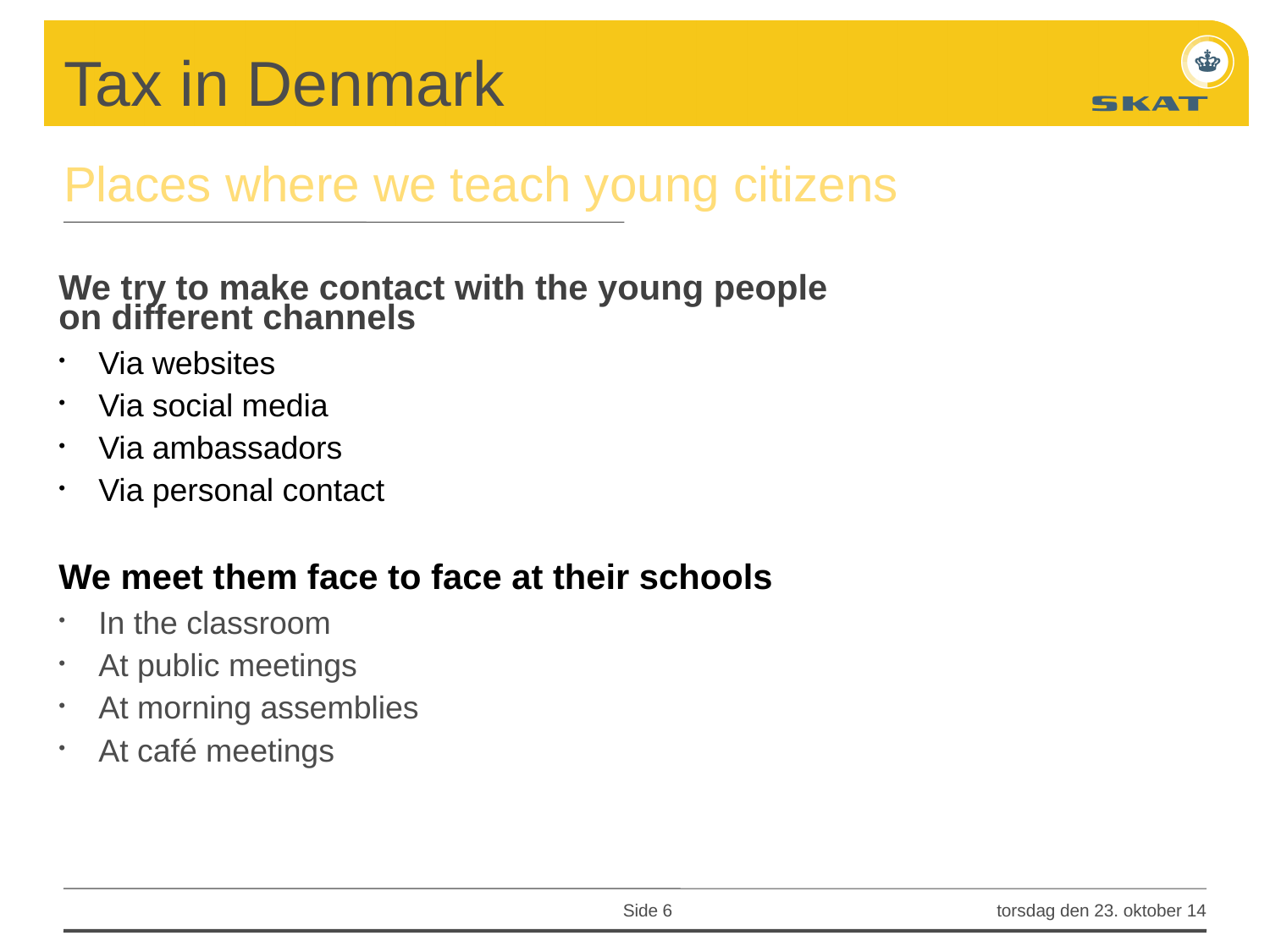

Places where we teach young citizens
We try to make contact with the young people on different channels
Via websites
Via social media
Via ambassadors
Via personal contact

We meet them face to face at their schools
In the classroom
At public meetings
At morning assemblies
At café meetings

Side 6
torsdag den 23. oktober 14